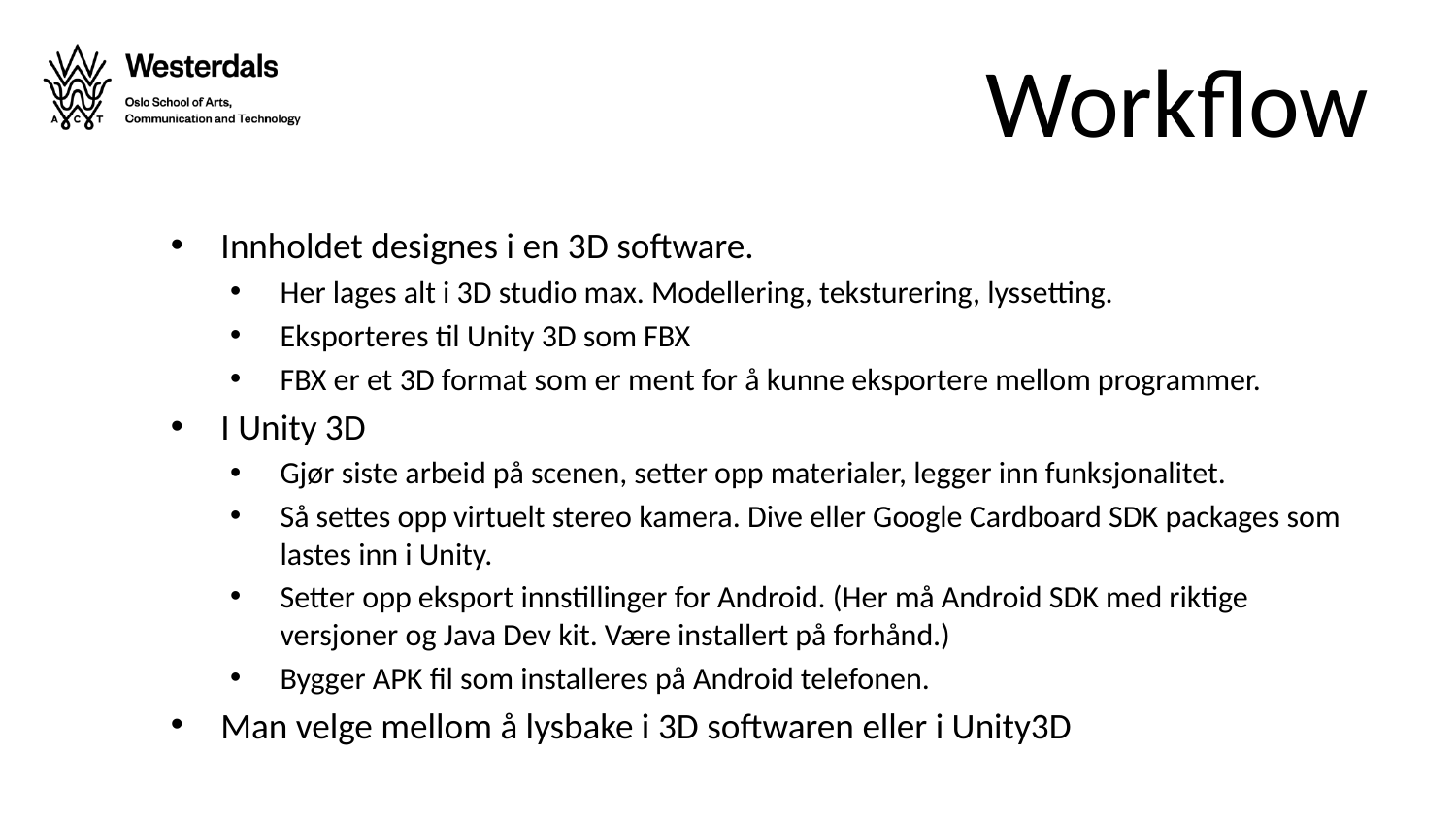

Workflow

Innholdet designes i en 3D software.
Her lages alt i 3D studio max. Modellering, teksturering, lyssetting.
Eksporteres til Unity 3D som FBX
FBX er et 3D format som er ment for å kunne eksportere mellom programmer.
I Unity 3D
Gjør siste arbeid på scenen, setter opp materialer, legger inn funksjonalitet.
Så settes opp virtuelt stereo kamera. Dive eller Google Cardboard SDK packages som lastes inn i Unity.
Setter opp eksport innstillinger for Android. (Her må Android SDK med riktige versjoner og Java Dev kit. Være installert på forhånd.)
Bygger APK fil som installeres på Android telefonen.
Man velge mellom å lysbake i 3D softwaren eller i Unity3D